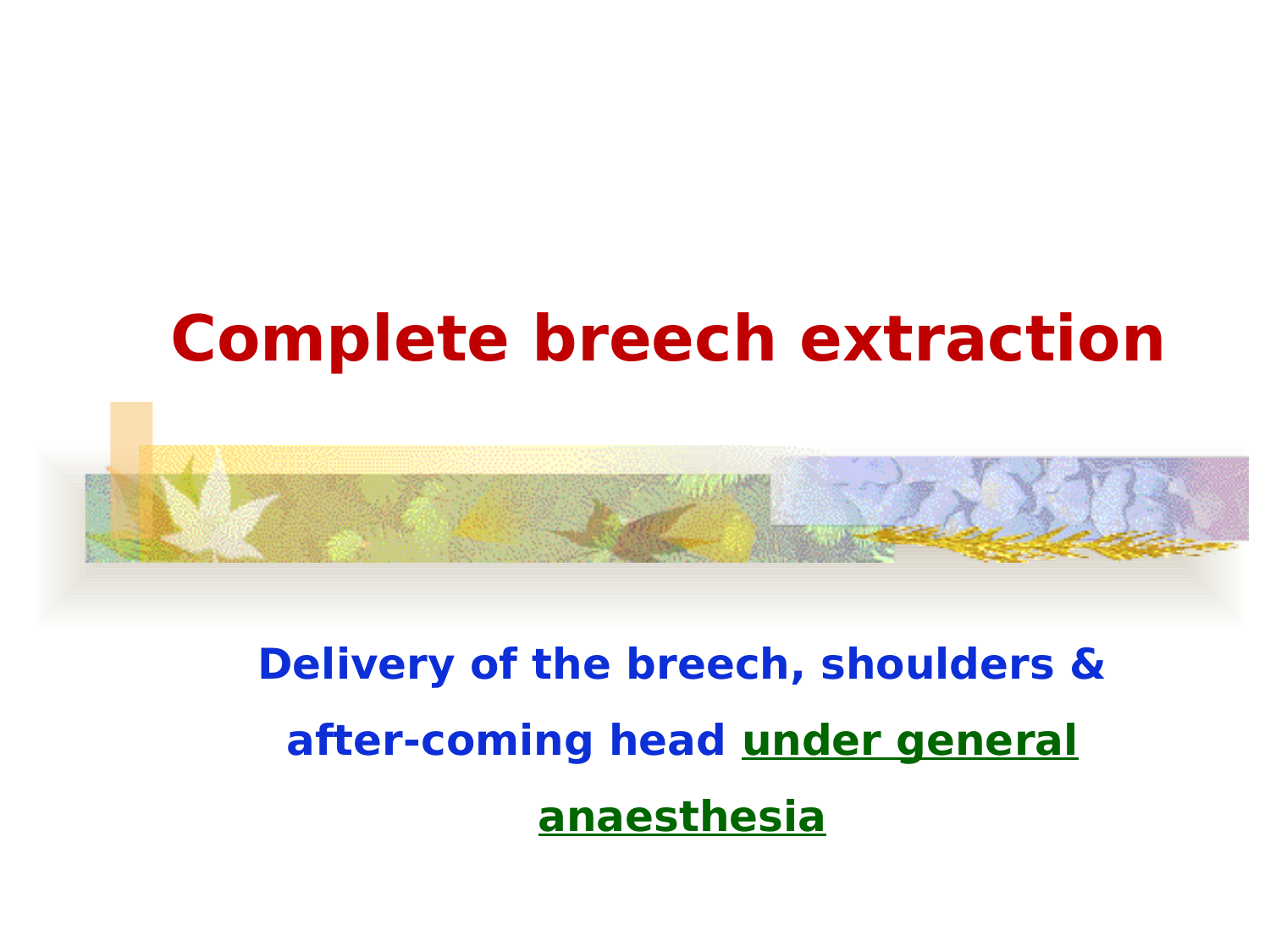

# Complete breech extraction
Delivery of the breech, shoulders & after-coming head under general anaesthesia